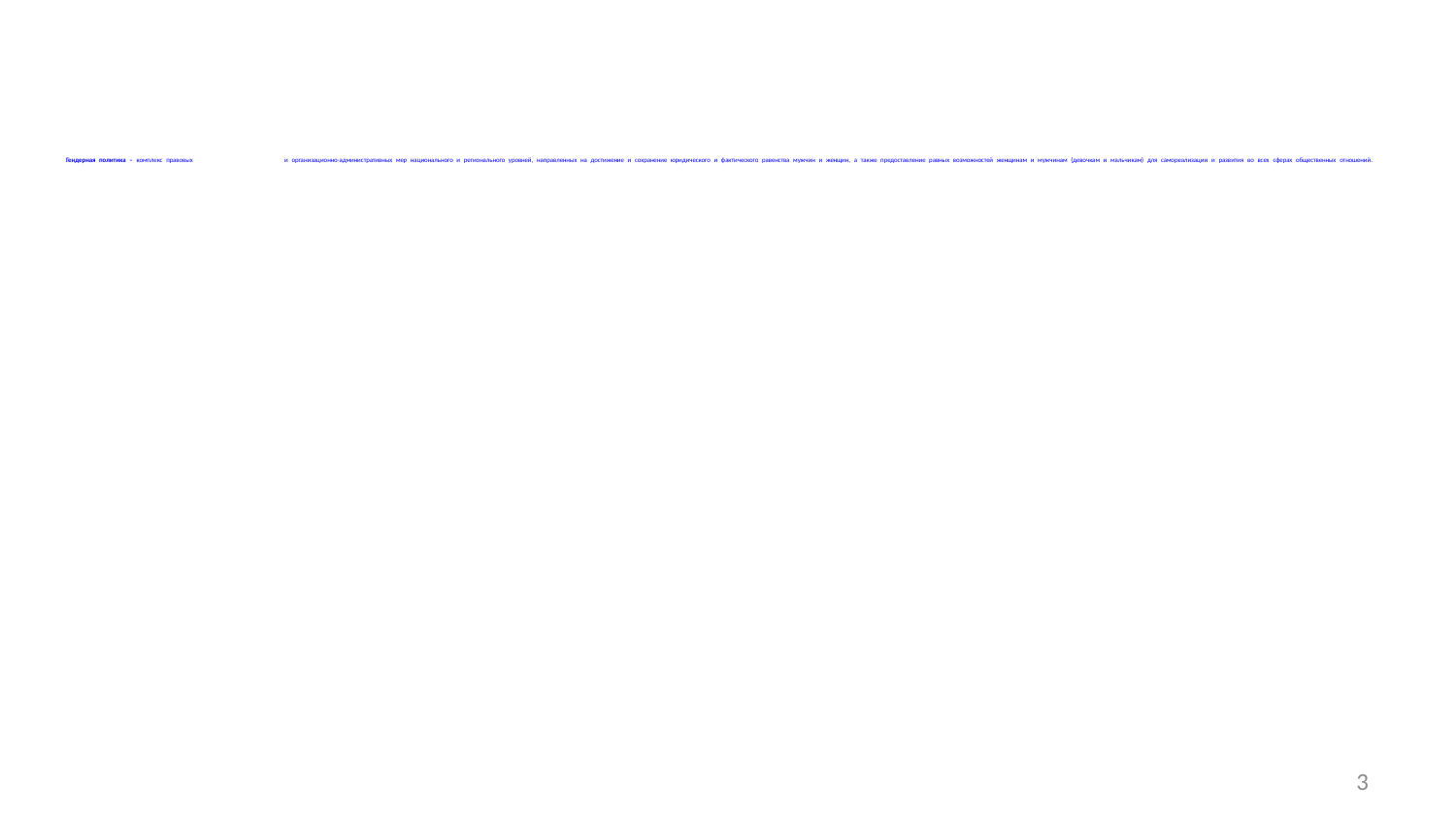

# Гендерная политика – комплекс правовых                         и организационно-административных мер национального и регионального уровней, направленных на достижение и сохранение юридического и фактического равенства мужчин и женщин, а также предоставление равных возможностей женщинам и мужчинам (девочкам и мальчикам) для самореализации и развития во всех сферах общественных отношений.
3